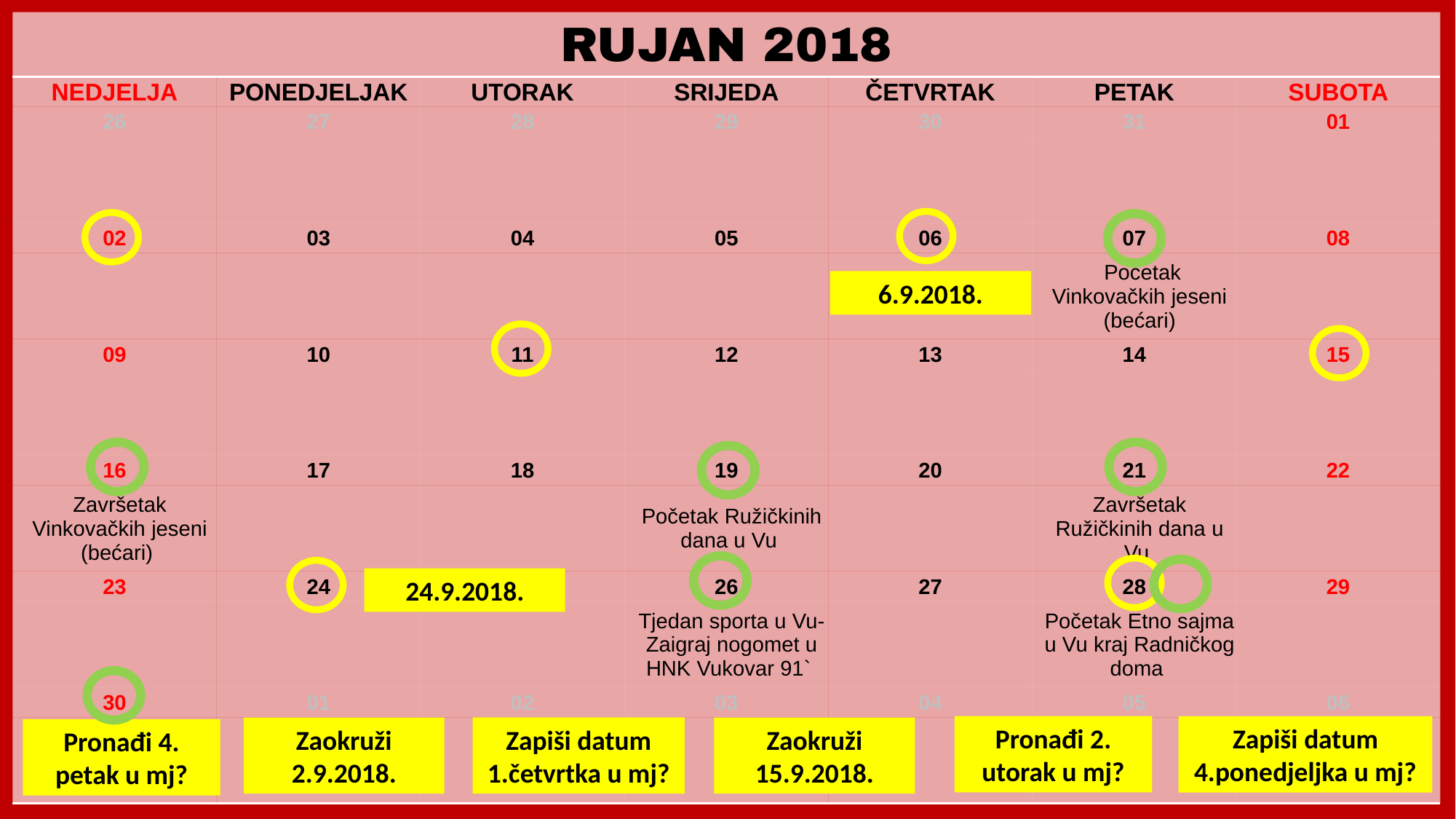

| RUJAN 2018 |  |  |  |  |  |  |
| --- | --- | --- | --- | --- | --- | --- |
| NEDJELJA | PONEDJELJAK | UTORAK | SRIJEDA | ČETVRTAK | PETAK | SUBOTA |
| 26 | 27 | 28 | 29 | 30 | 31 | 01 |
|  |  |  |  |  |  |  |
| 02 | 03 | 04 | 05 | 06 | 07 | 08 |
|  |  |  |  |  | Početak Vinkovačkih jeseni (bećari) |  |
| 09 | 10 | 11 | 12 | 13 | 14 | 15 |
|  |  |  |  |  |  |  |
| 16 | 17 | 18 | 19 | 20 | 21 | 22 |
| Završetak Vinkovačkih jeseni (bećari) |  |  | Početak Ružičkinih dana u Vu |  | Završetak Ružičkinih dana u Vu |  |
| 23 | 24 | 25 | 26 | 27 | 28 | 29 |
|  |  |  | Tjedan sporta u Vu- Zaigraj nogomet u HNK Vukovar 91` |  | Početak Etno sajma u Vu kraj Radničkog doma |  |
| 30 | 01 | 02 | 03 | 04 | 05 | 06 |
|  |  |  |  |  |  |  |

6.9.2018.

24.9.2018.

Pronađi 2. utorak u mj?
Zapiši datum 4.ponedjeljka u mj?
Zapiši datum 1.četvrtka u mj?
Zaokruži 15.9.2018.
Zaokruži 2.9.2018.
Pronađi 4. petak u mj?